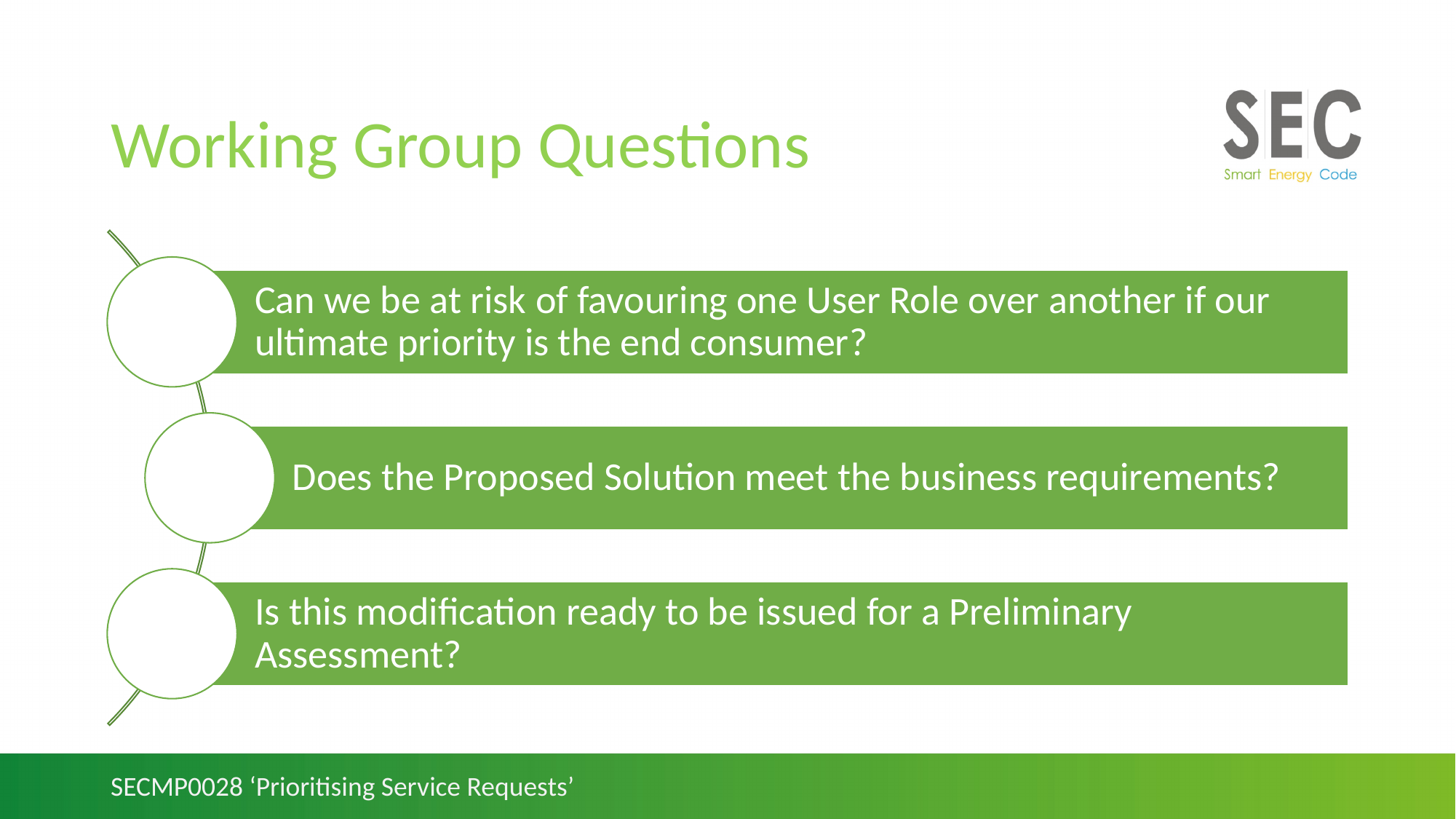

# Working Group Questions
Can we be at risk of favouring one User Role over another if our ultimate priority is the end consumer?
Does the Proposed Solution meet the business requirements?
Is this modification ready to be issued for a Preliminary Assessment?
SECMP0028 ‘Prioritising Service Requests’